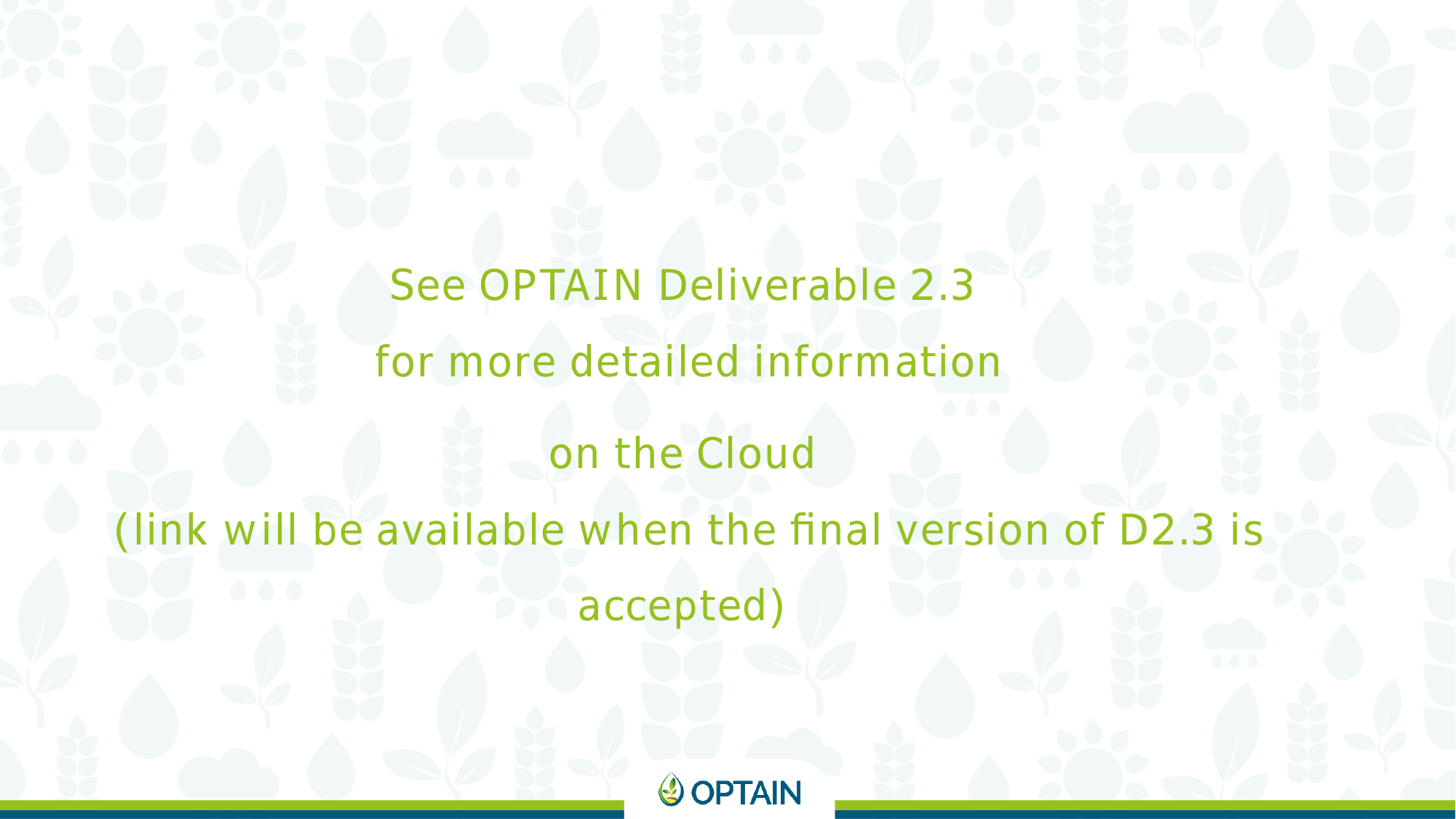

See OPTAIN Deliverable 2.3
for more detailed information
on the Cloud
(link will be available when the final version of D2.3 is accepted)